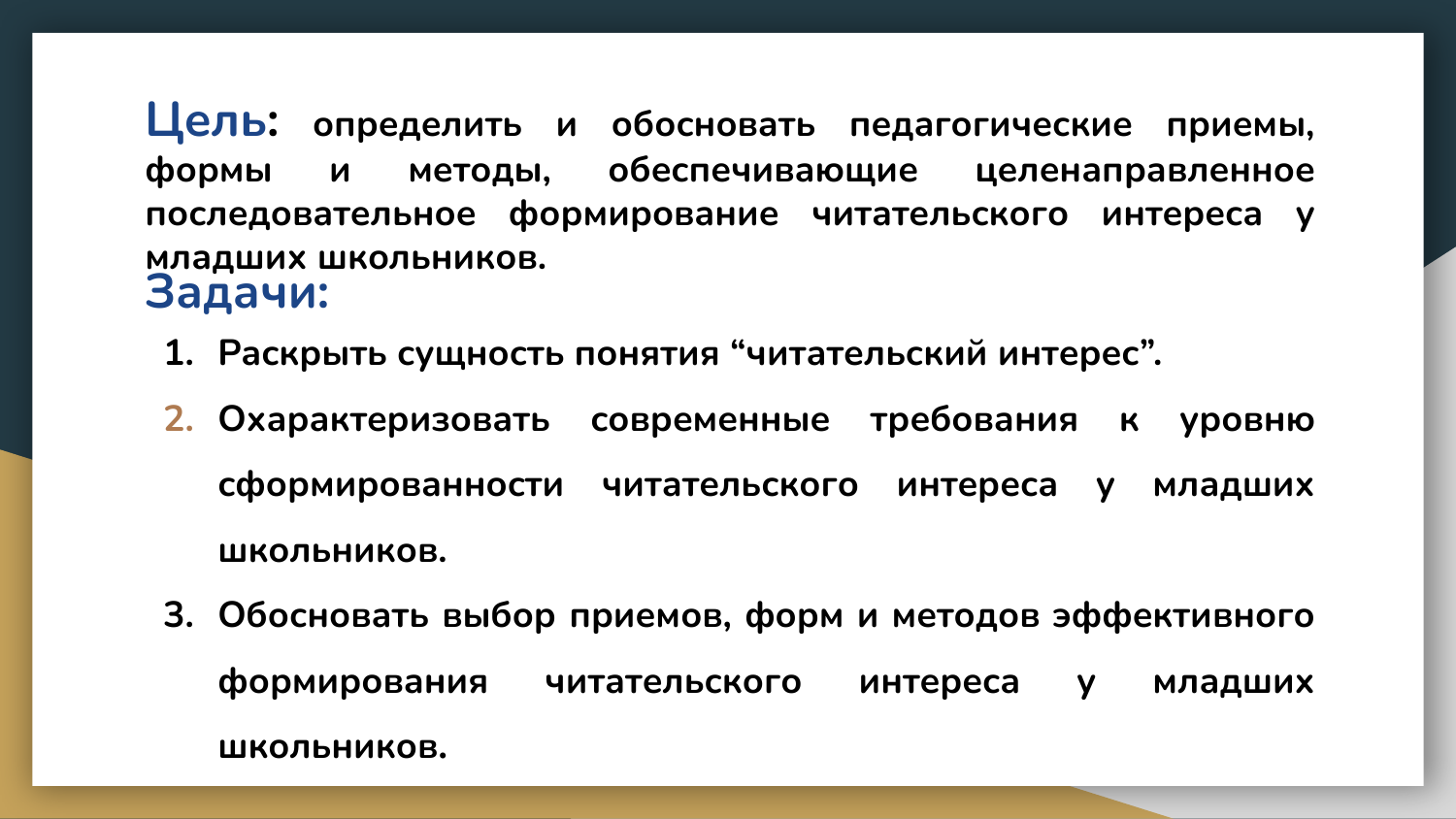

# Цель: определить и обосновать педагогические приемы, формы и методы, обеспечивающие целенаправленное последовательное формирование читательского интереса у младших школьников.

Задачи:
Раскрыть сущность понятия “читательский интерес”.
Охарактеризовать современные требования к уровню сформированности читательского интереса у младших школьников.
Обосновать выбор приемов, форм и методов эффективного формирования читательского интереса у младших школьников.